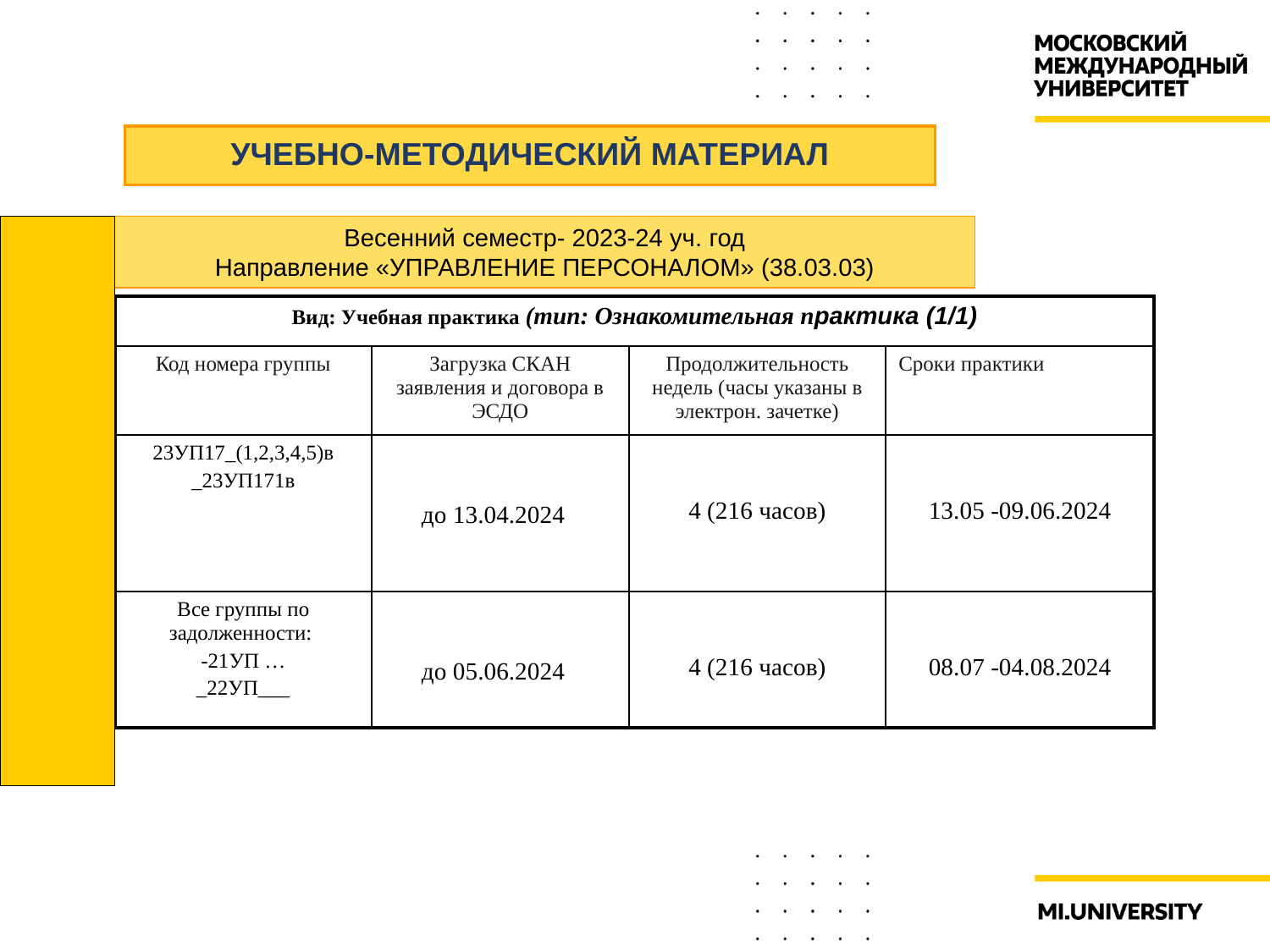

8
УЧЕБНО-МЕТОДИЧЕСКИЙ МАТЕРИАЛ

Весенний семестр- 2023-24 уч. год
Направление «УПРАВЛЕНИЕ ПЕРСОНАЛОМ» (38.03.03)
| Вид: Учебная практика (тип: Ознакомительная практика (1/1) |  |  |  |
| --- | --- | --- | --- |
| Код номера группы | Загрузка СКАН заявления и договора в ЭСДО | Продолжительность недель (часы указаны в электрон. зачетке) | Сроки практики |
| 23УП17\_(1,2,3,4,5)в \_23УП171в | до 13.04.2024 | 4 (216 часов) | 13.05 -09.06.2024 |
| Все группы по задолженности: -21УП … \_22УП\_\_\_ | до 05.06.2024 | 4 (216 часов) | 08.07 -04.08.2024 |